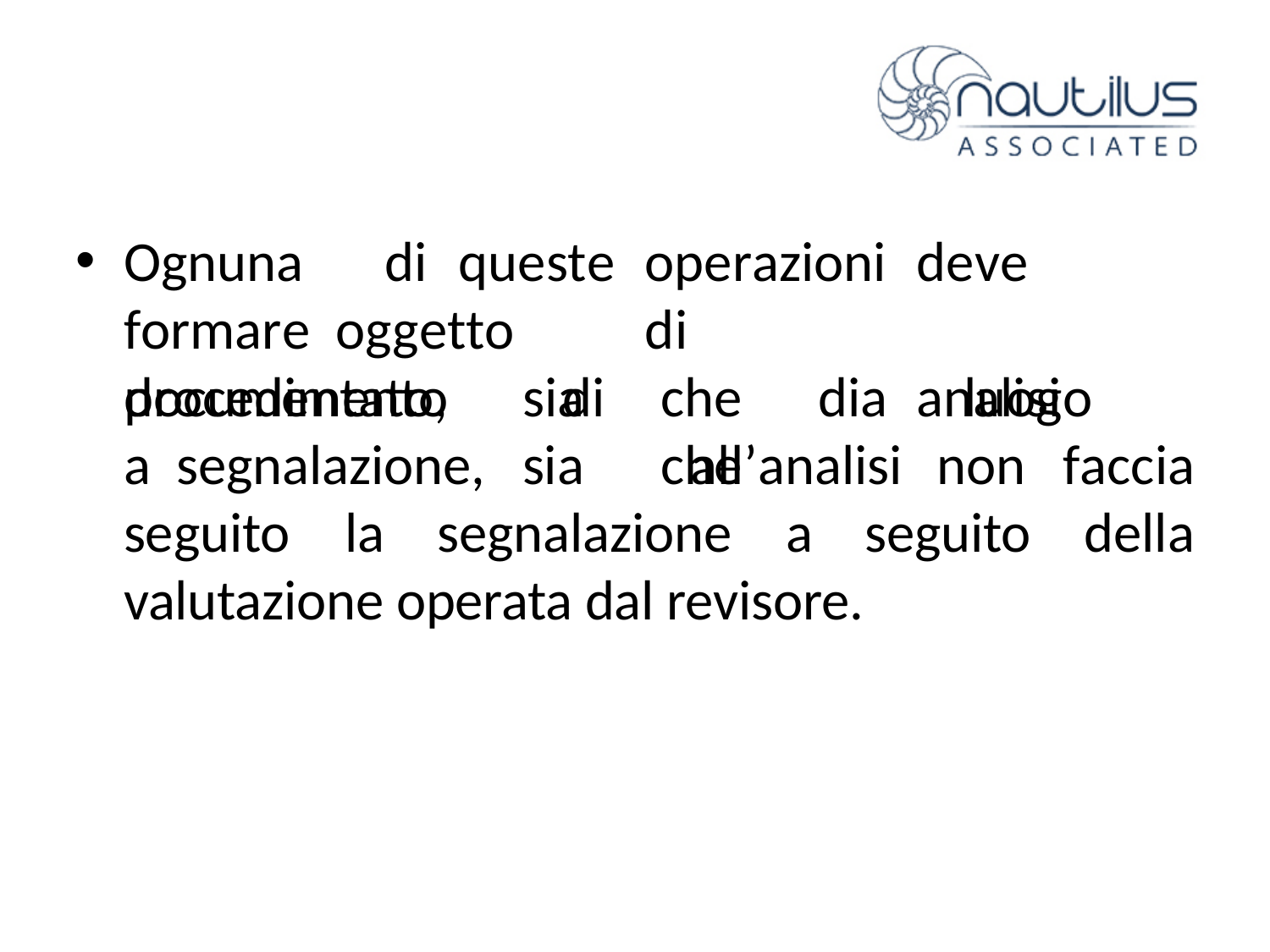

Ognuna	di		queste	operazioni	deve	formare  oggetto		di	procedimento		di		analisi
documentato,		sia	che	dia	luogo	a  segnalazione,	sia	che
all’analisi	non	faccia
della
seguito	la	segnalazione	a	seguito
valutazione operata dal revisore.